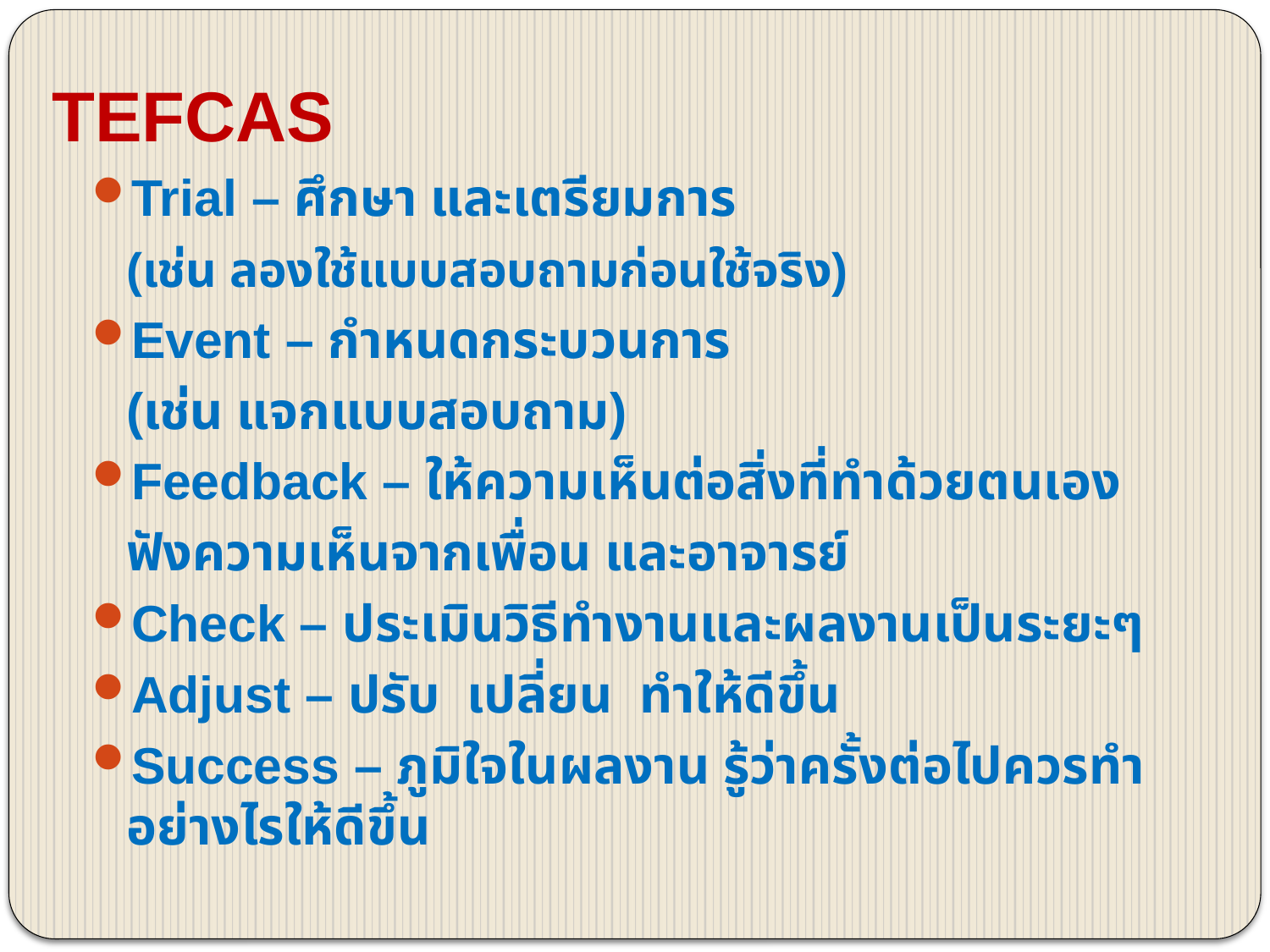

# TEFCAS
Trial – ศึกษา และเตรียมการ
	(เช่น ลองใช้แบบสอบถามก่อนใช้จริง)
Event – กำหนดกระบวนการ
	(เช่น แจกแบบสอบถาม)
Feedback – ให้ความเห็นต่อสิ่งที่ทำด้วยตนเอง
	ฟังความเห็นจากเพื่อน และอาจารย์
Check – ประเมินวิธีทำงานและผลงานเป็นระยะๆ
Adjust – ปรับ  เปลี่ยน  ทำให้ดีขึ้น
Success – ภูมิใจในผลงาน รู้ว่าครั้งต่อไปควรทำอย่างไรให้ดีขึ้น